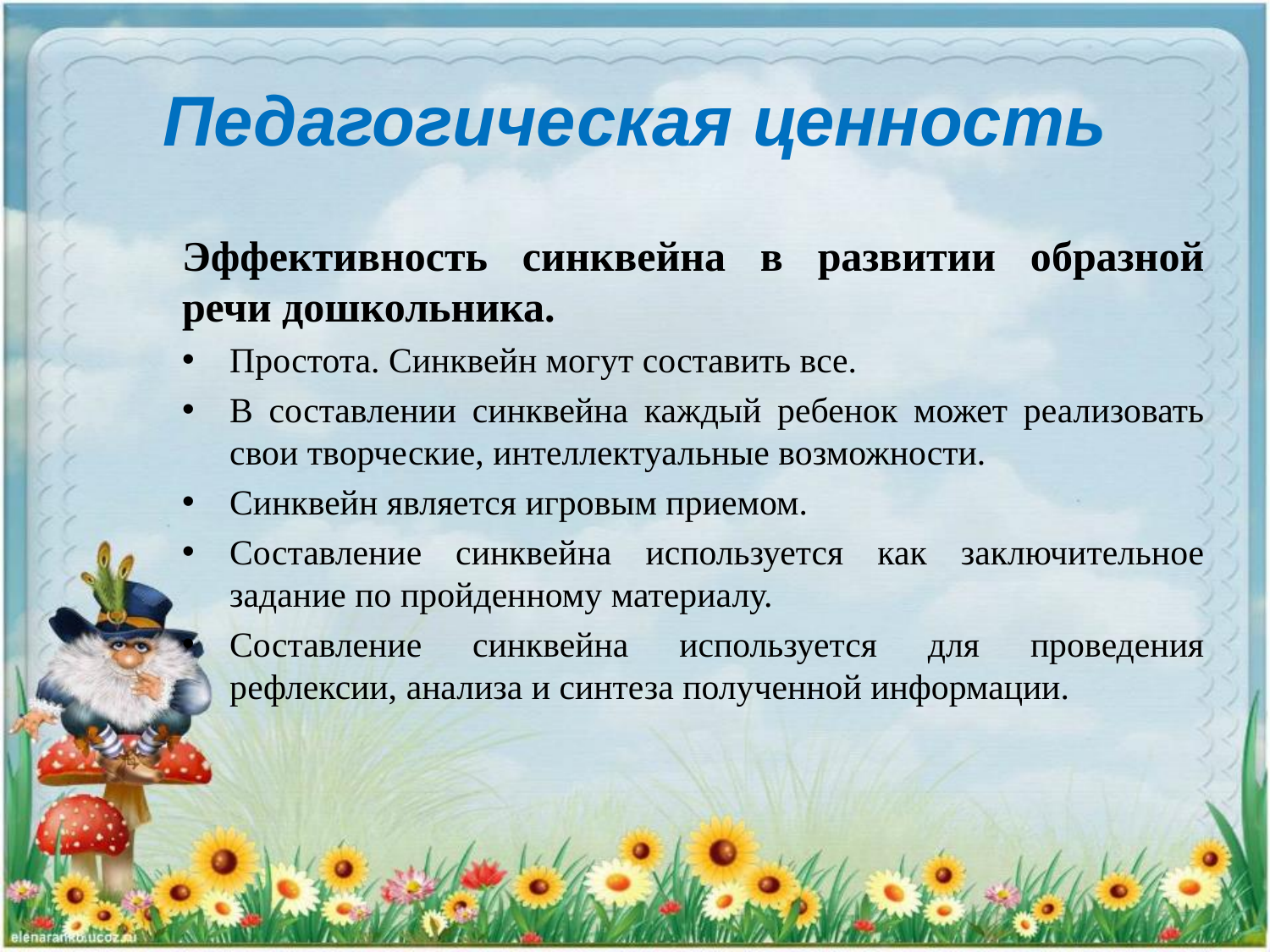

# Педагогическая ценность
Эффективность синквейна в развитии образной речи дошкольника.
Простота. Синквейн могут составить все.
В составлении синквейна каждый ребенок может реализовать свои творческие, интеллектуальные возможности.
Синквейн является игровым приемом.
Составление синквейна используется как заключительное задание по пройденному материалу.
Составление синквейна используется для проведения рефлексии, анализа и синтеза полученной информации.